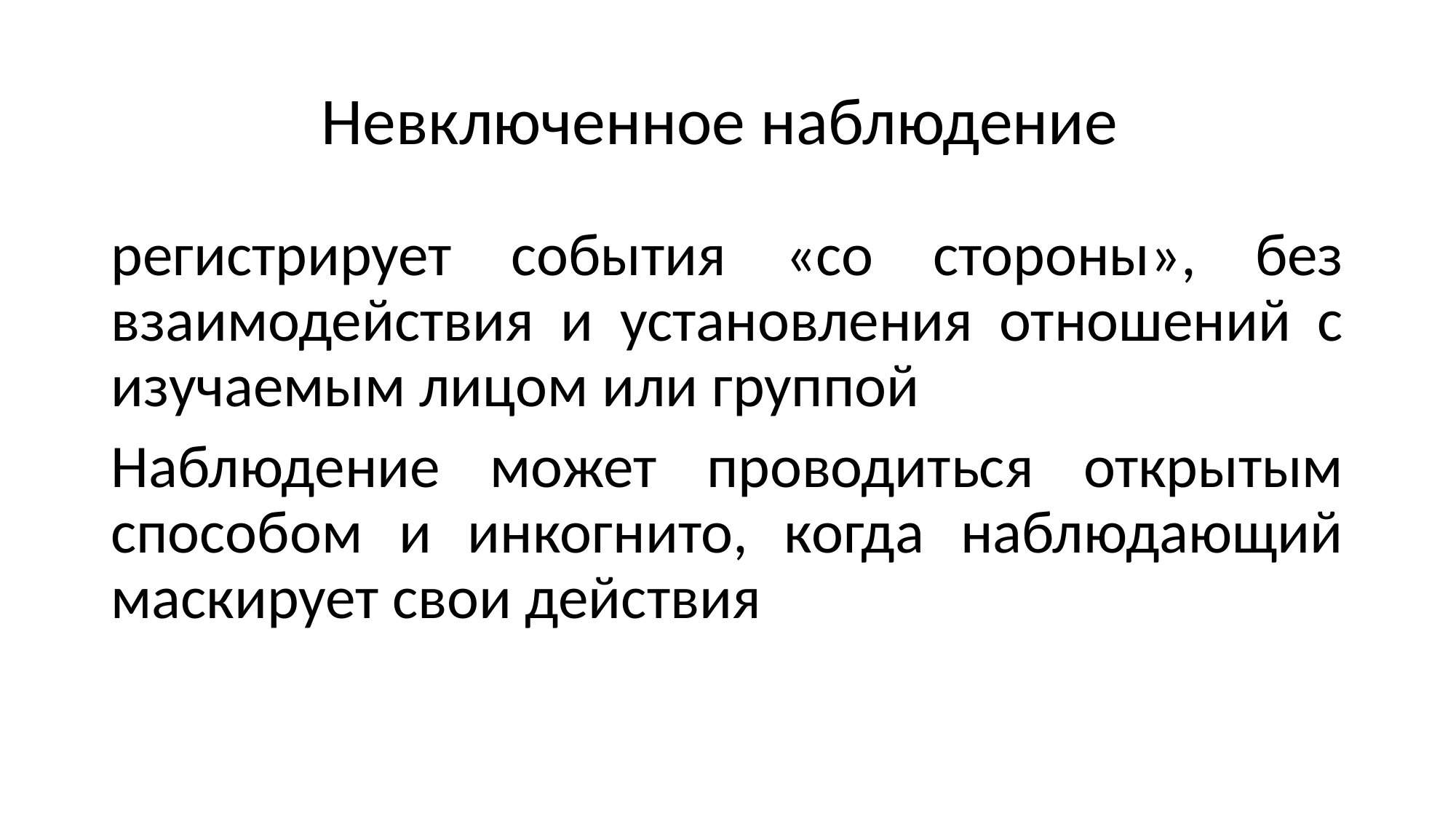

# Невключенное наблюдение
регистрирует события «со стороны», без взаимодействия и установления отношений с изучаемым лицом или группой
Наблюдение может проводиться открытым способом и инкогнито, когда наблюдающий маскирует свои действия